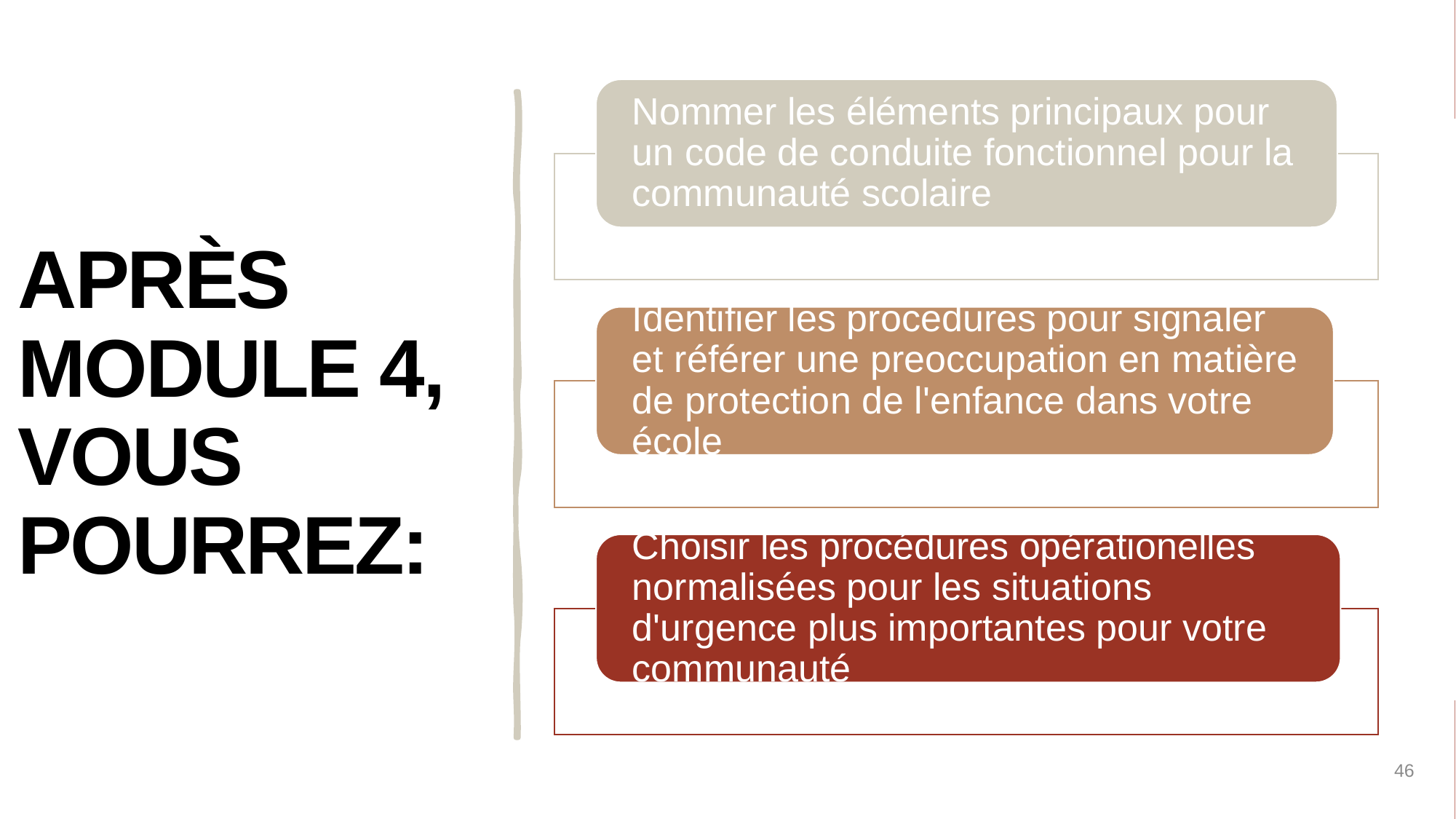

Nommer les éléments principaux pour un code de conduite fonctionnel pour la communauté scolaire
Identifier les procedures pour signaler et référer une preoccupation en matière de protection de l'enfance dans votre école
Choisir les procédures opérationelles normalisées pour les situations d'urgence plus importantes pour votre communauté
# Après module 4, vous pourrez:

46